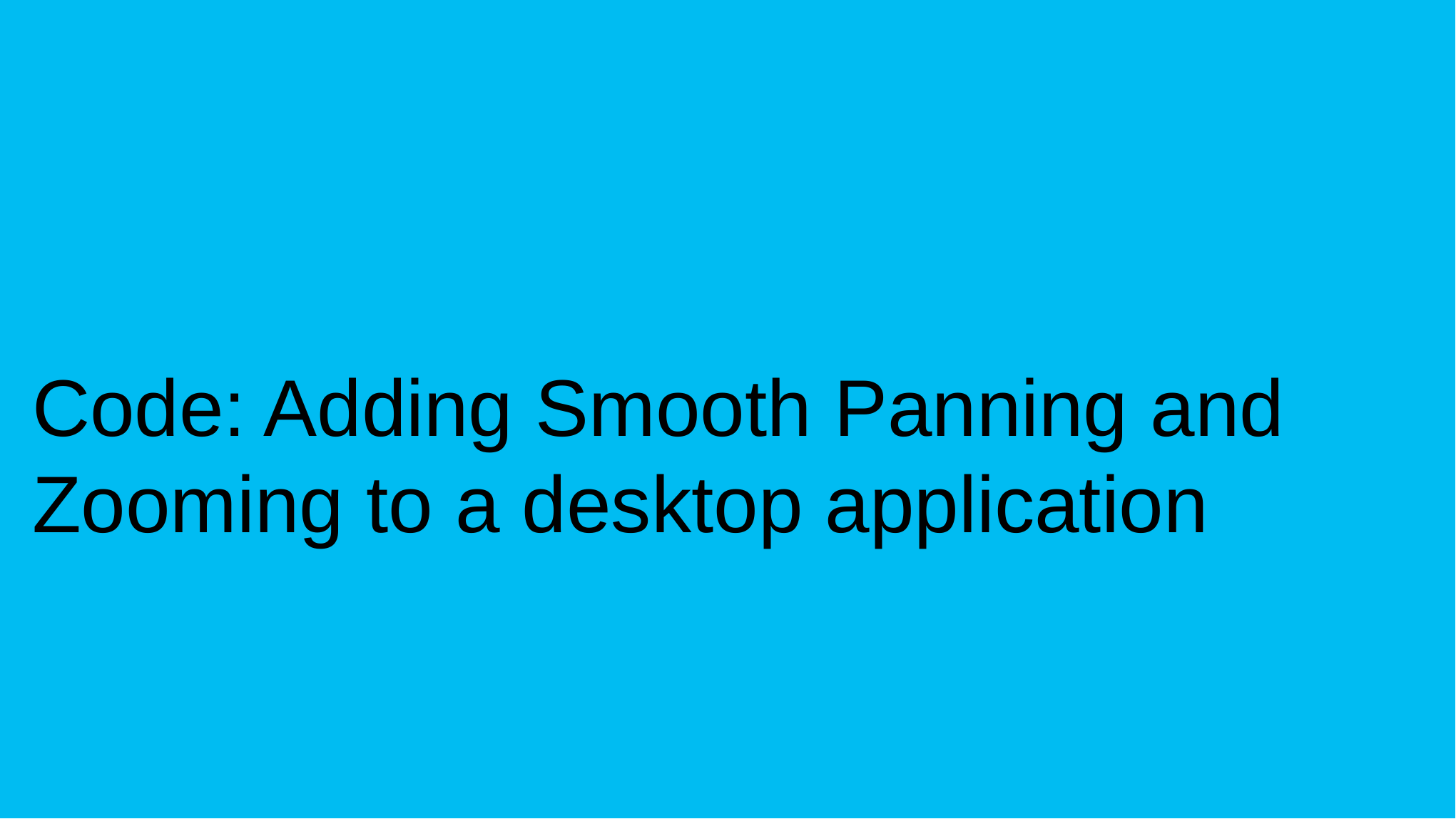

# Code: Adding Smooth Panning and Zooming to a desktop application